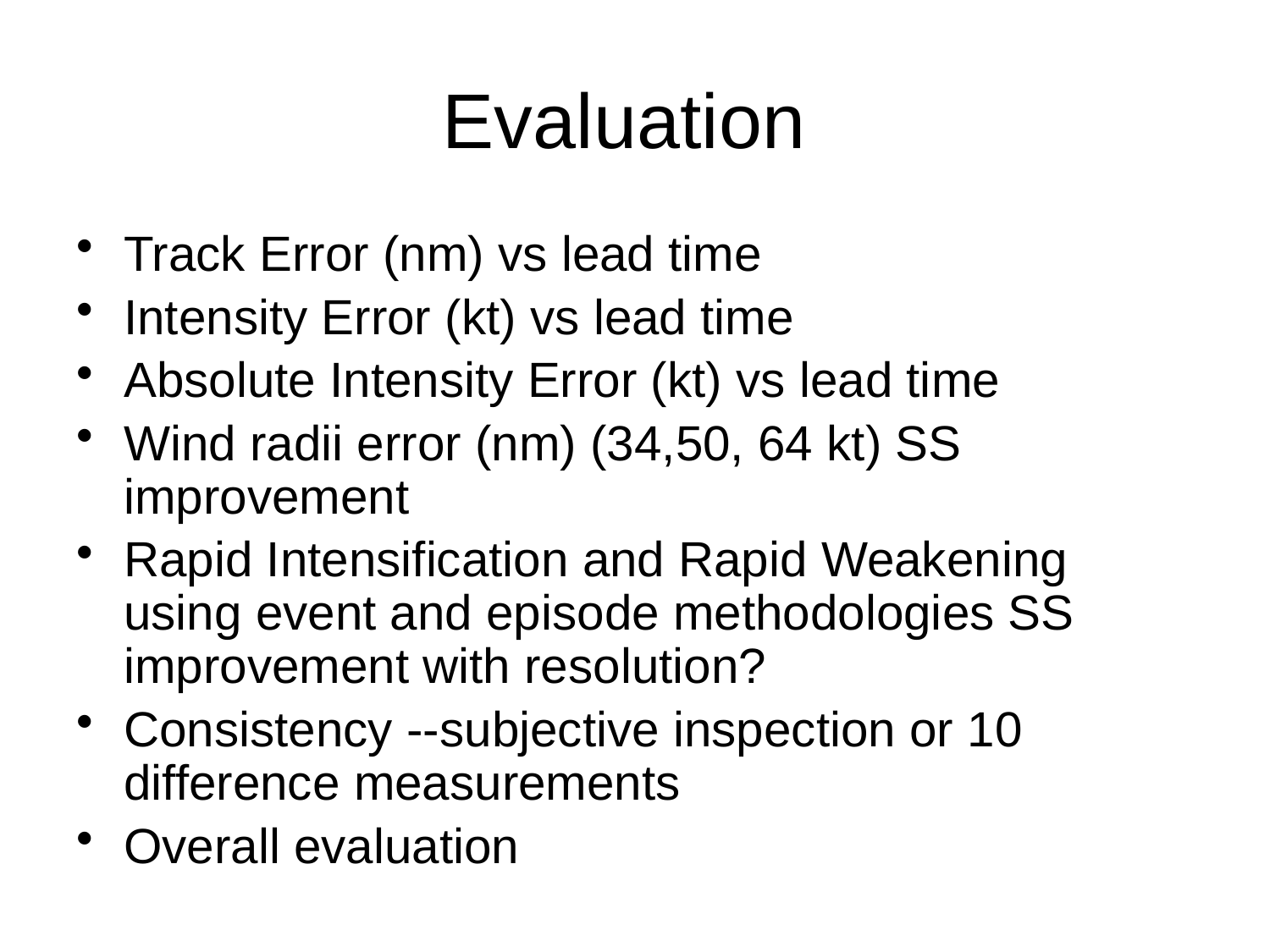

# Evaluation
Track Error (nm) vs lead time
Intensity Error (kt) vs lead time
Absolute Intensity Error (kt) vs lead time
Wind radii error (nm) (34,50, 64 kt) SS improvement
Rapid Intensification and Rapid Weakening using event and episode methodologies SS improvement with resolution?
Consistency --subjective inspection or 10 difference measurements
Overall evaluation